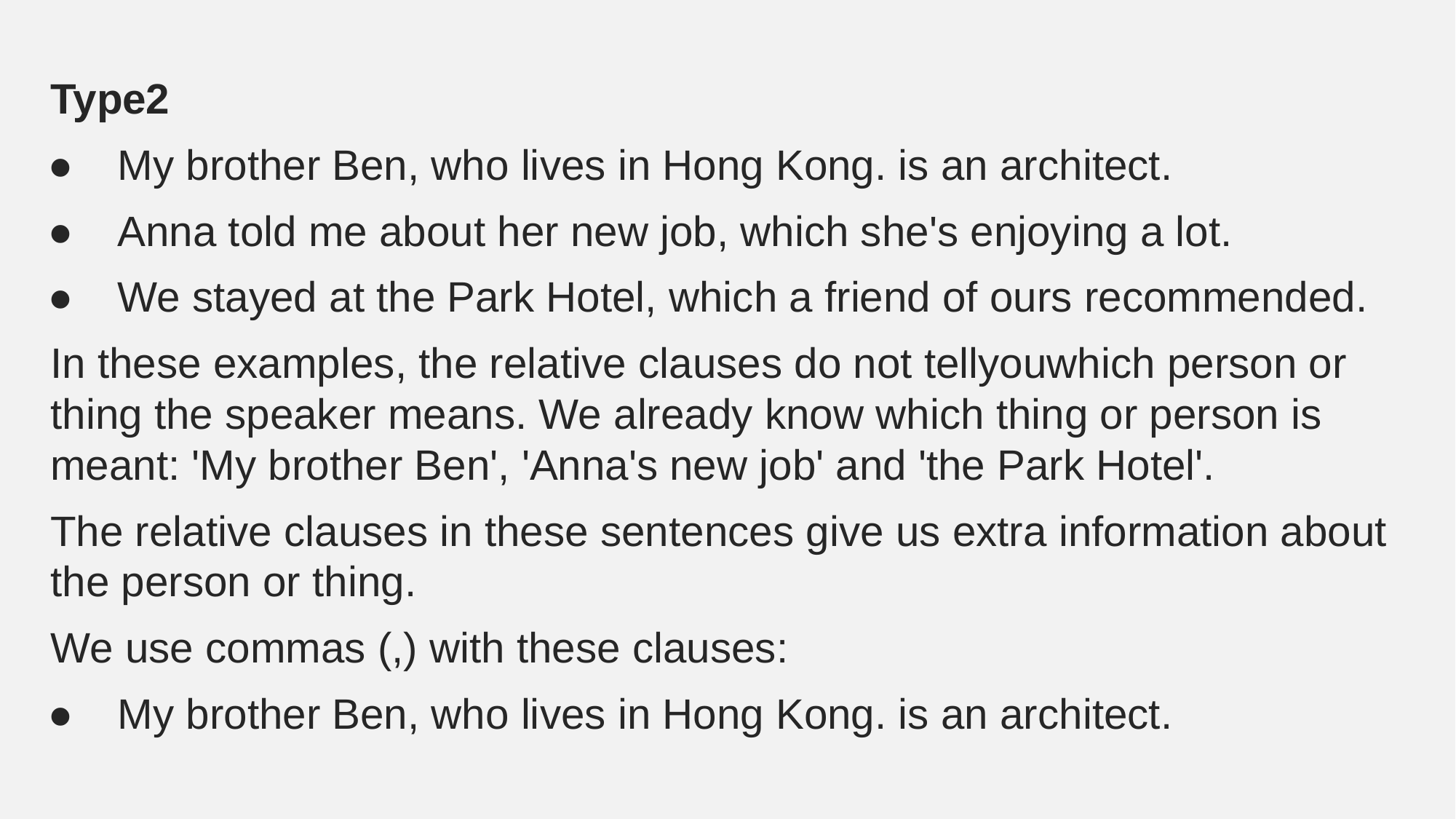

#
Type2
⦁    My brother Ben, who lives in Hong Kong. is an architect.
⦁    Anna told me about her new job, which she's enjoying a lot.
⦁    We stayed at the Park Hotel, which a friend of ours recommended.
In these examples, the relative clauses do not tellyouwhich person or thing the speaker means. We already know which thing or person is meant: 'My brother Ben', 'Anna's new job' and 'the Park Hotel'.
The relative clauses in these sentences give us extra information about the person or thing.
We use commas (,) with these clauses:
⦁    My brother Ben, who lives in Hong Kong. is an architect.